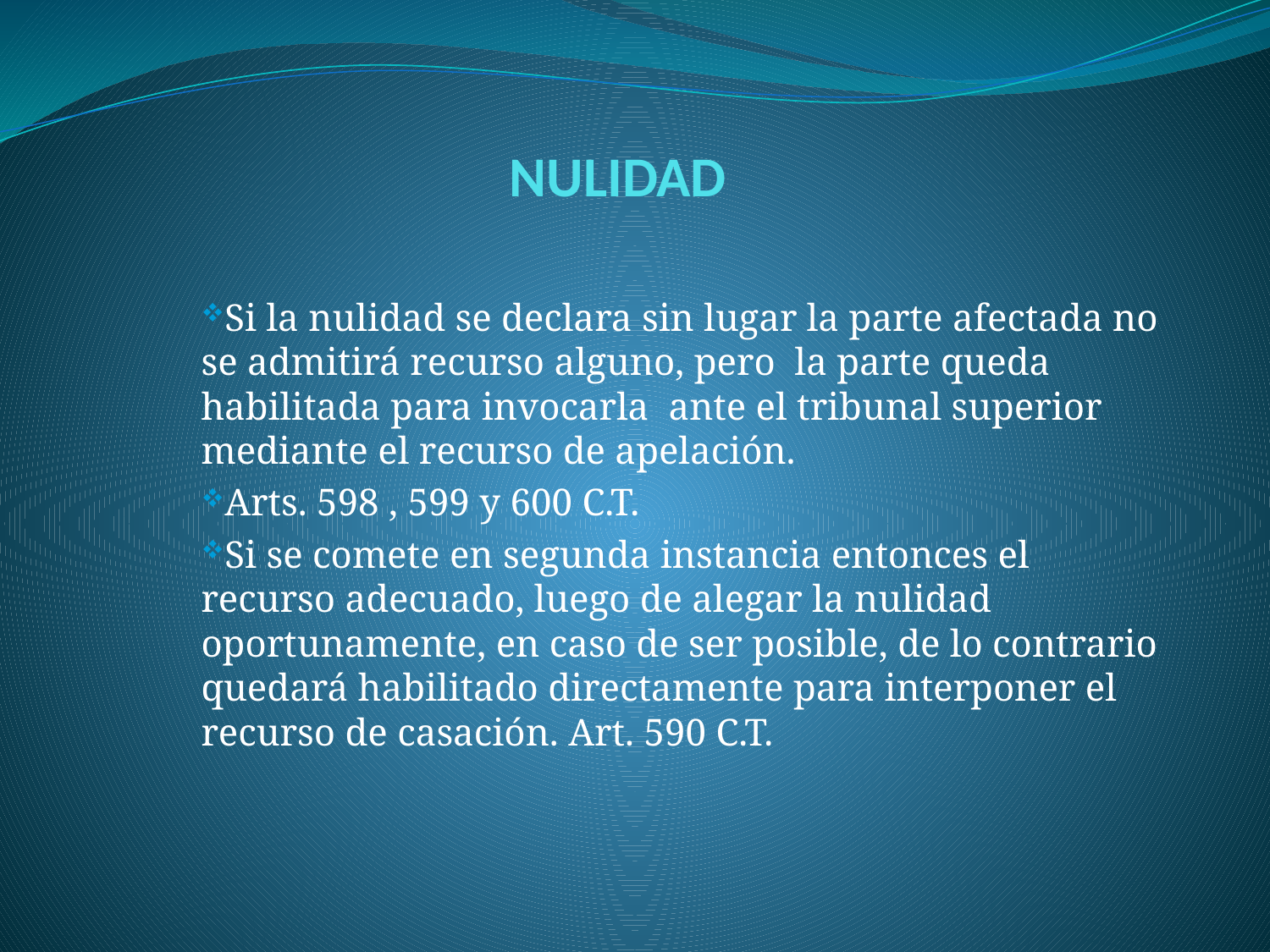

# NULIDAD
Si la nulidad se declara sin lugar la parte afectada no se admitirá recurso alguno, pero  la parte queda habilitada para invocarla  ante el tribunal superior mediante el recurso de apelación.
Arts. 598 , 599 y 600 C.T.
Si se comete en segunda instancia entonces el recurso adecuado, luego de alegar la nulidad oportunamente, en caso de ser posible, de lo contrario quedará habilitado directamente para interponer el recurso de casación. Art. 590 C.T.